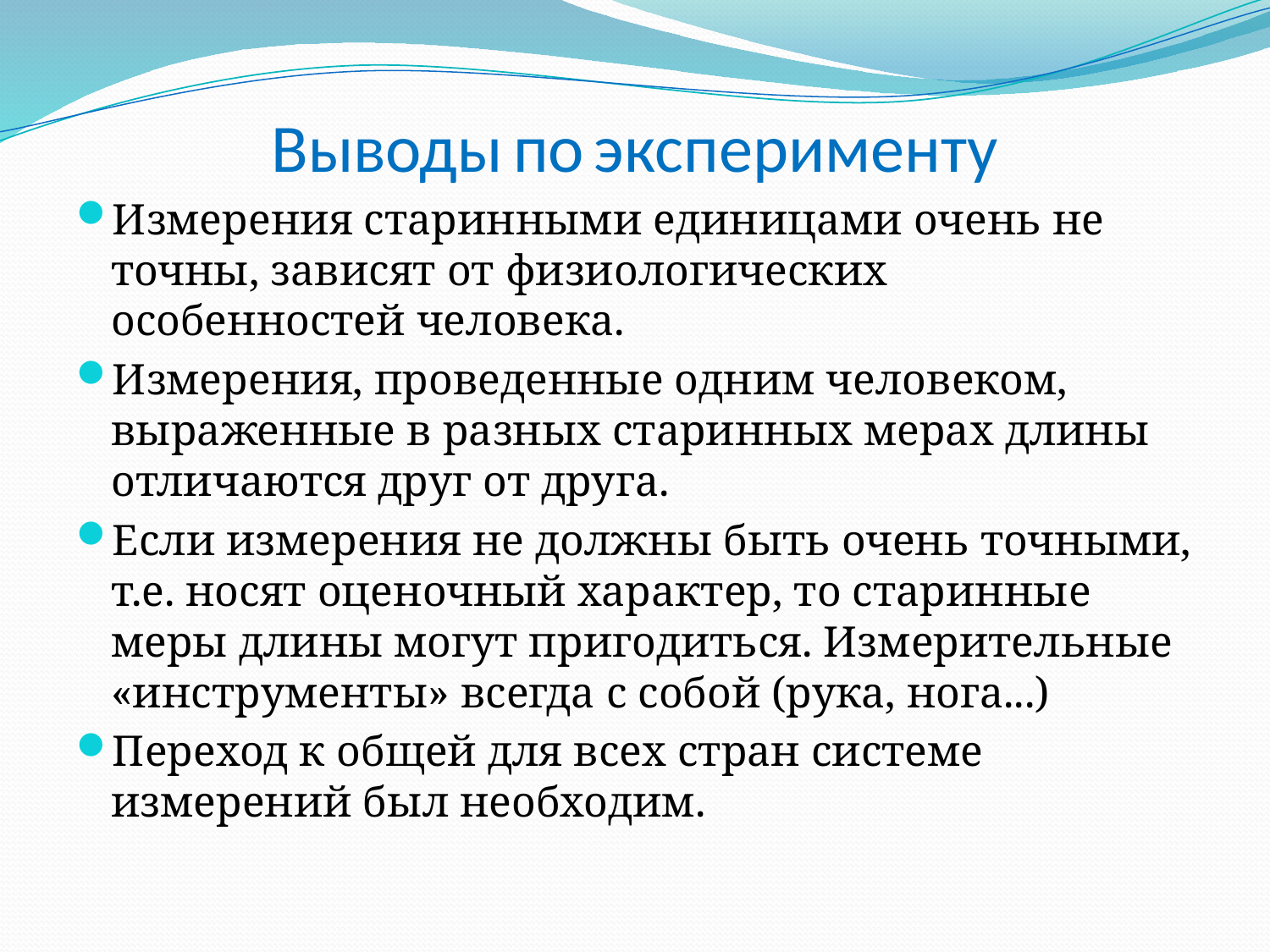

# Выводы по эксперименту
Измерения старинными единицами очень не точны, зависят от физиологических особенностей человека.
Измерения, проведенные одним человеком, выраженные в разных старинных мерах длины отличаются друг от друга.
Если измерения не должны быть очень точными, т.е. носят оценочный характер, то старинные меры длины могут пригодиться. Измерительные «инструменты» всегда с собой (рука, нога...)
Переход к общей для всех стран системе измерений был необходим.